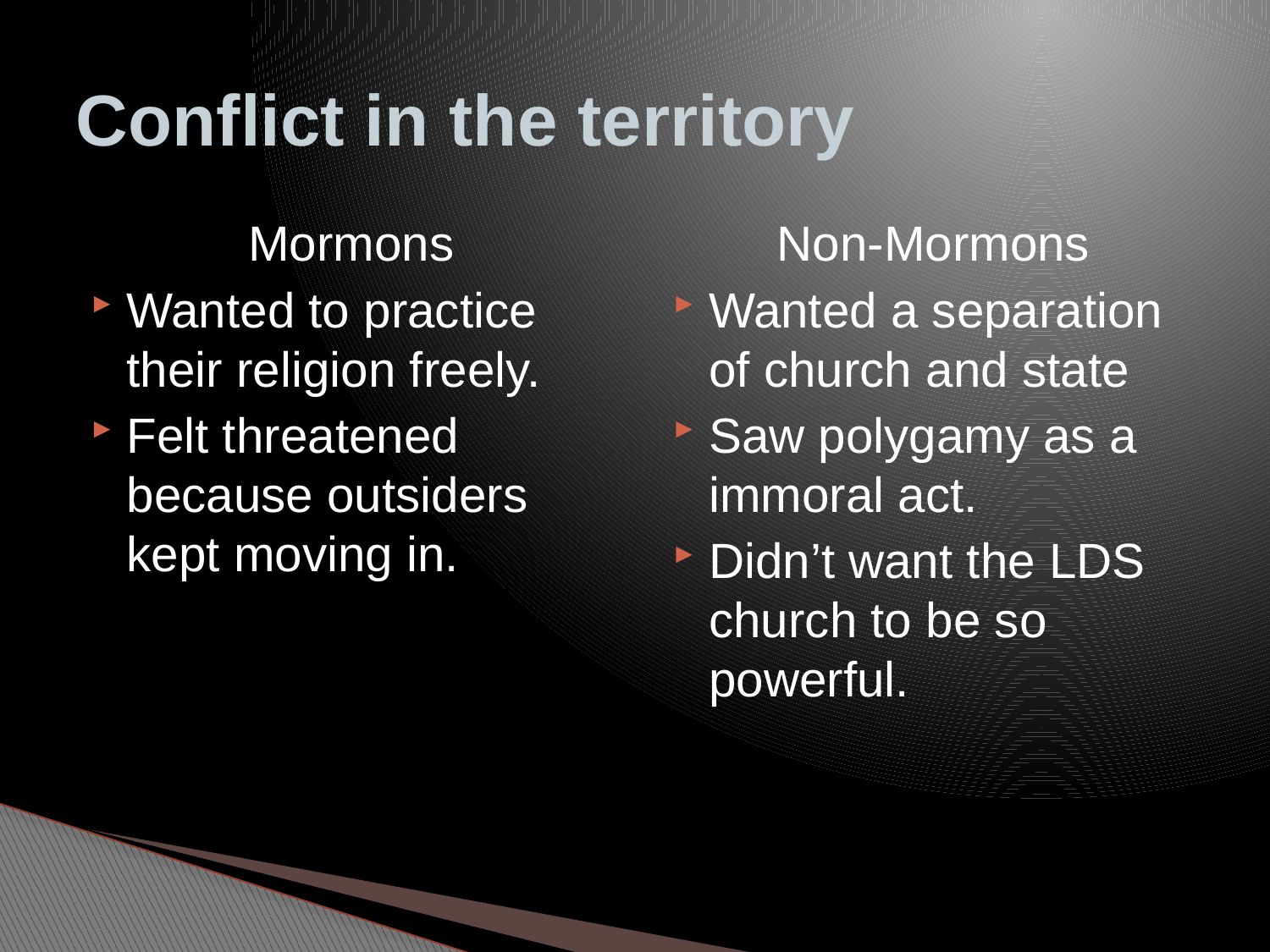

# Conflict in the territory
Mormons
Wanted to practice their religion freely.
Felt threatened because outsiders kept moving in.
Non-Mormons
Wanted a separation of church and state
Saw polygamy as a immoral act.
Didn’t want the LDS church to be so powerful.